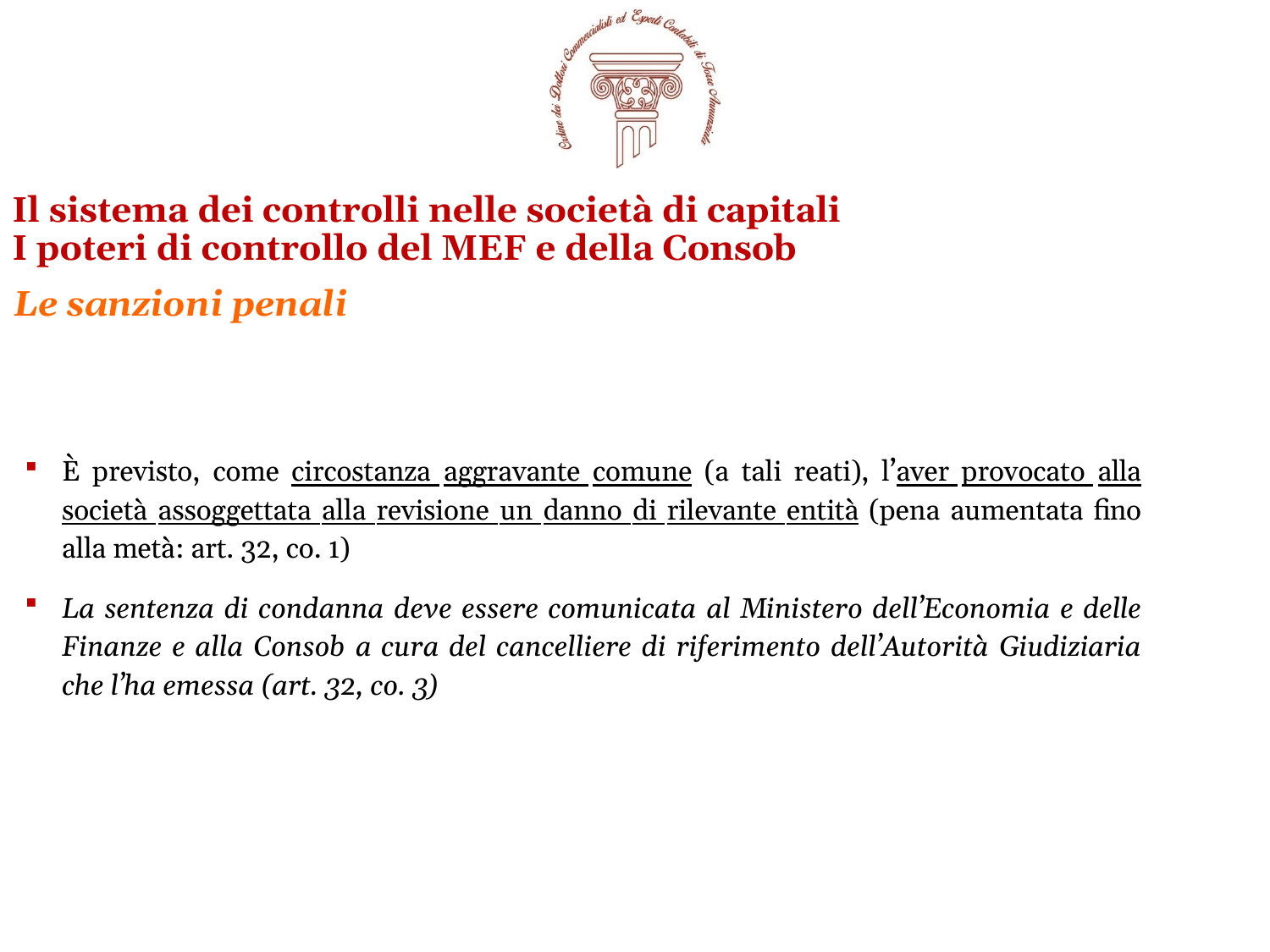

# Il sistema dei controlli nelle società di capitali I poteri di controllo del MEF e della Consob
Le sanzioni penali
È previsto, come circostanza aggravante comune (a tali reati), l’aver provocato alla società assoggettata alla revisione un danno di rilevante entità (pena aumentata fino alla metà: art. 32, co. 1)
La sentenza di condanna deve essere comunicata al Ministero dell’Economia e delle Finanze e alla Consob a cura del cancelliere di riferimento dell’Autorità Giudiziaria che l’ha emessa (art. 32, co. 3)